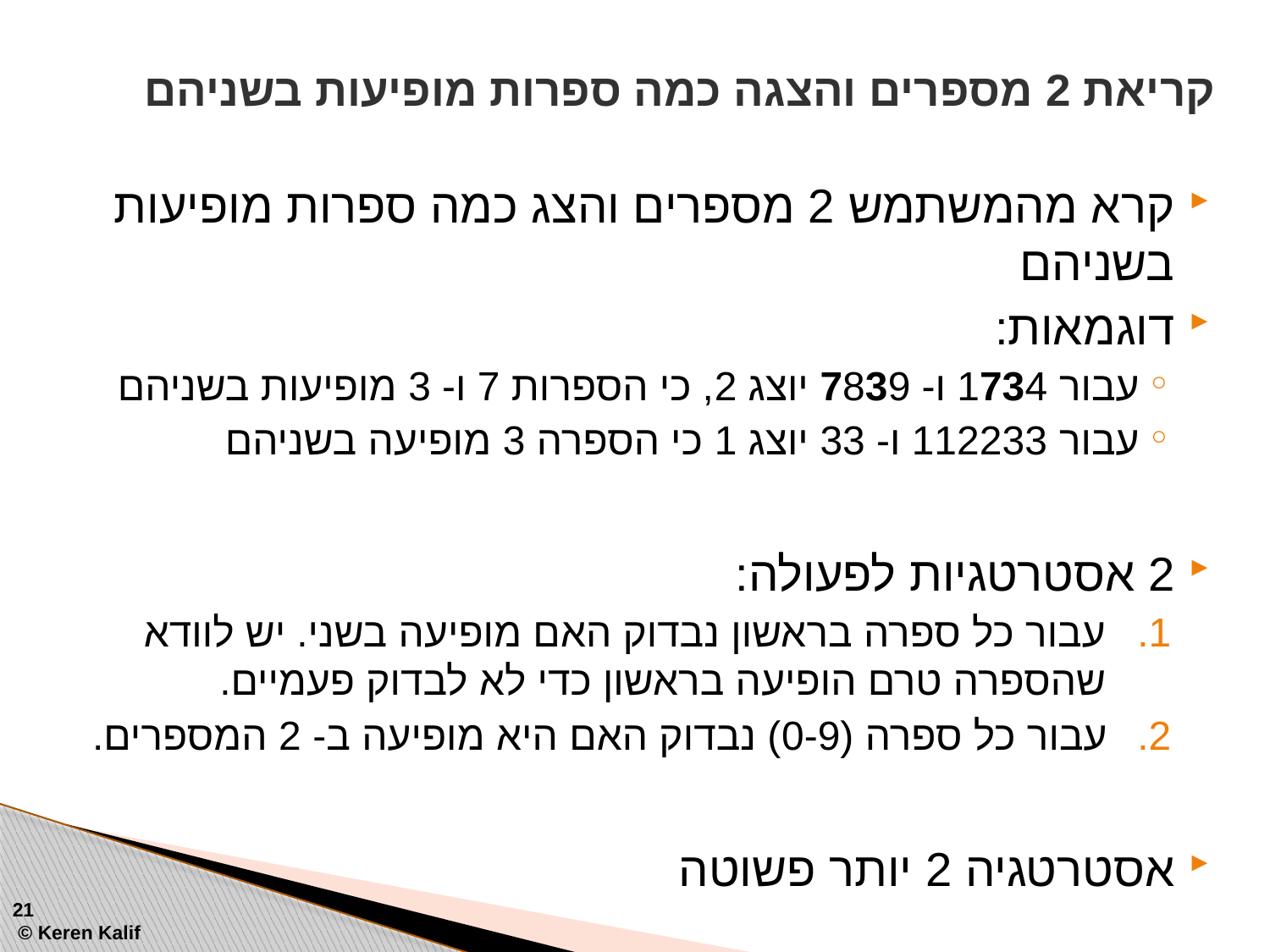

# קריאת 2 מספרים והצגה כמה ספרות מופיעות בשניהם
קרא מהמשתמש 2 מספרים והצג כמה ספרות מופיעות בשניהם
דוגמאות:
עבור 1734 ו- 7839 יוצג 2, כי הספרות 7 ו- 3 מופיעות בשניהם
עבור 112233 ו- 33 יוצג 1 כי הספרה 3 מופיעה בשניהם

2 אסטרטגיות לפעולה:
עבור כל ספרה בראשון נבדוק האם מופיעה בשני. יש לוודא שהספרה טרם הופיעה בראשון כדי לא לבדוק פעמיים.
עבור כל ספרה (0-9) נבדוק האם היא מופיעה ב- 2 המספרים.

אסטרטגיה 2 יותר פשוטה
21
 © Keren Kalif